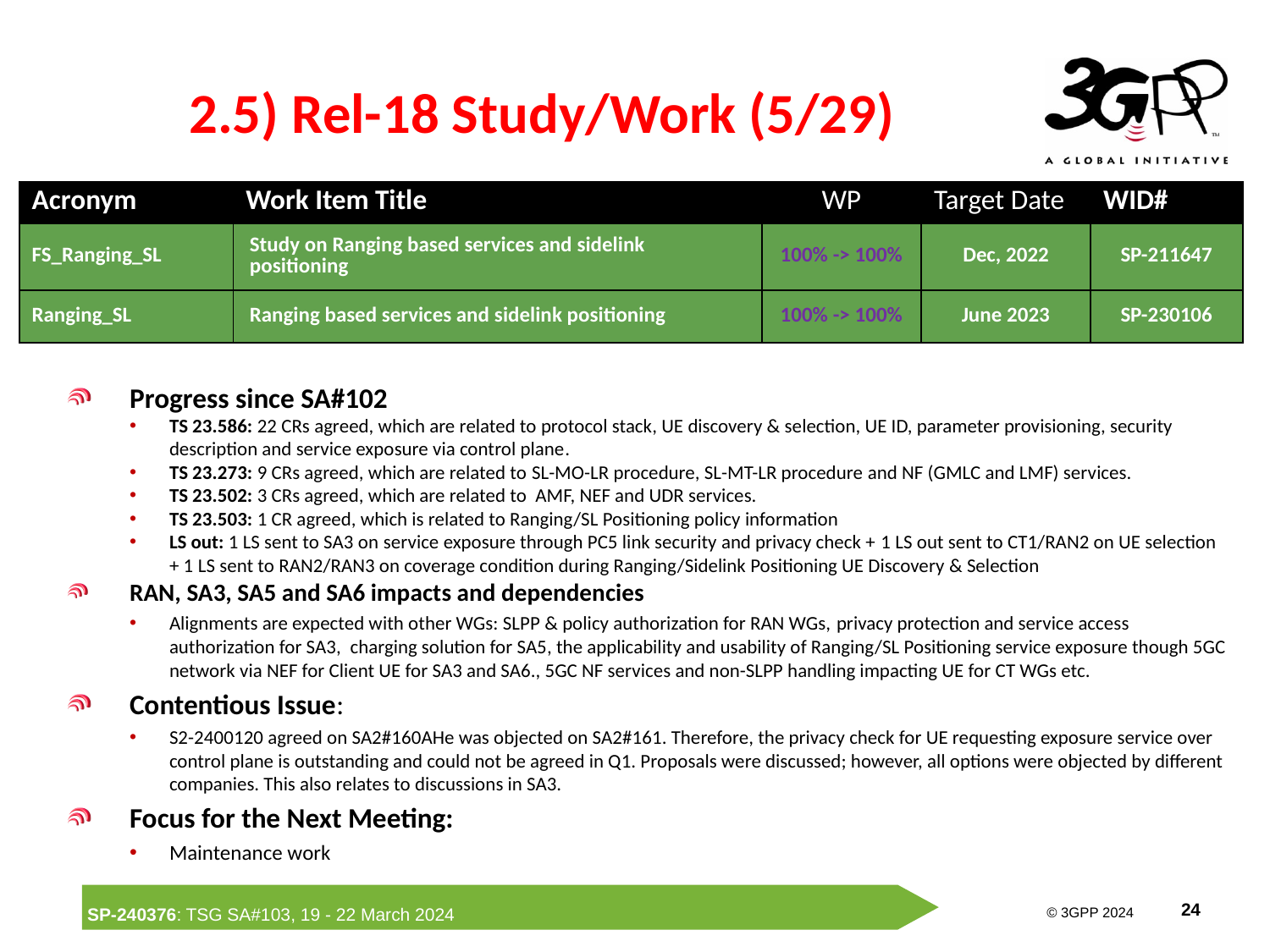

# 2.5) Rel-18 Study/Work (5/29)
| Acronym | Work Item Title | WP | Target Date | WID# |
| --- | --- | --- | --- | --- |
| FS\_Ranging\_SL | Study on Ranging based services and sidelink positioning | 100% -> 100% | Dec, 2022 | SP-211647 |
| Ranging\_SL | Ranging based services and sidelink positioning | 100% -> 100% | June 2023 | SP-230106 |
Progress since SA#102
TS 23.586: 22 CRs agreed, which are related to protocol stack, UE discovery & selection, UE ID, parameter provisioning, security description and service exposure via control plane.
TS 23.273: 9 CRs agreed, which are related to SL-MO-LR procedure, SL-MT-LR procedure and NF (GMLC and LMF) services.
TS 23.502: 3 CRs agreed, which are related to  AMF, NEF and UDR services.
TS 23.503: 1 CR agreed, which is related to Ranging/SL Positioning policy information
LS out: 1 LS sent to SA3 on service exposure through PC5 link security and privacy check + 1 LS out sent to CT1/RAN2 on UE selection + 1 LS sent to RAN2/RAN3 on coverage condition during Ranging/Sidelink Positioning UE Discovery & Selection
RAN, SA3, SA5 and SA6 impacts and dependencies
Alignments are expected with other WGs: SLPP & policy authorization for RAN WGs, privacy protection and service access authorization for SA3,  charging solution for SA5, the applicability and usability of Ranging/SL Positioning service exposure though 5GC network via NEF for Client UE for SA3 and SA6., 5GC NF services and non-SLPP handling impacting UE for CT WGs etc.
Contentious Issue:
S2-2400120 agreed on SA2#160AHe was objected on SA2#161. Therefore, the privacy check for UE requesting exposure service over control plane is outstanding and could not be agreed in Q1. Proposals were discussed; however, all options were objected by different companies. This also relates to discussions in SA3.
Focus for the Next Meeting:
Maintenance work